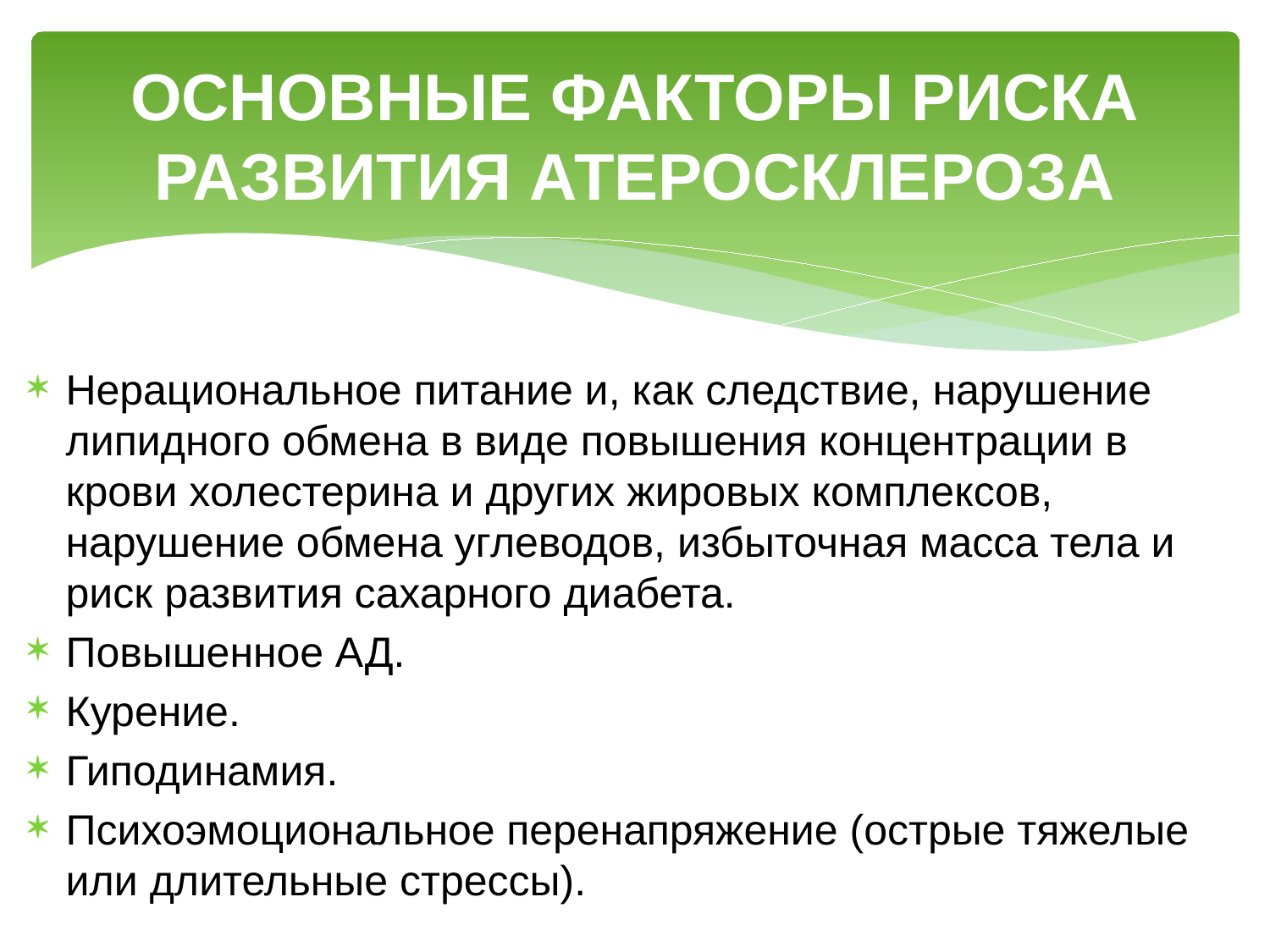

# ОСНОВНЫЕ ФАКТОРЫ РИСКА РАЗВИТИЯ АТЕРОСКЛЕРОЗА
Нерациональное питание и, как следствие, нарушение липидного обмена в виде повышения концентрации в крови холестерина и других жировых комплексов, нарушение обмена углеводов, избыточная масса тела и риск развития сахарного диабета.
Повышенное АД.
Курение.
Гиподинамия.
Психоэмоциональное перенапряжение (острые тяжелые или длительные стрессы).